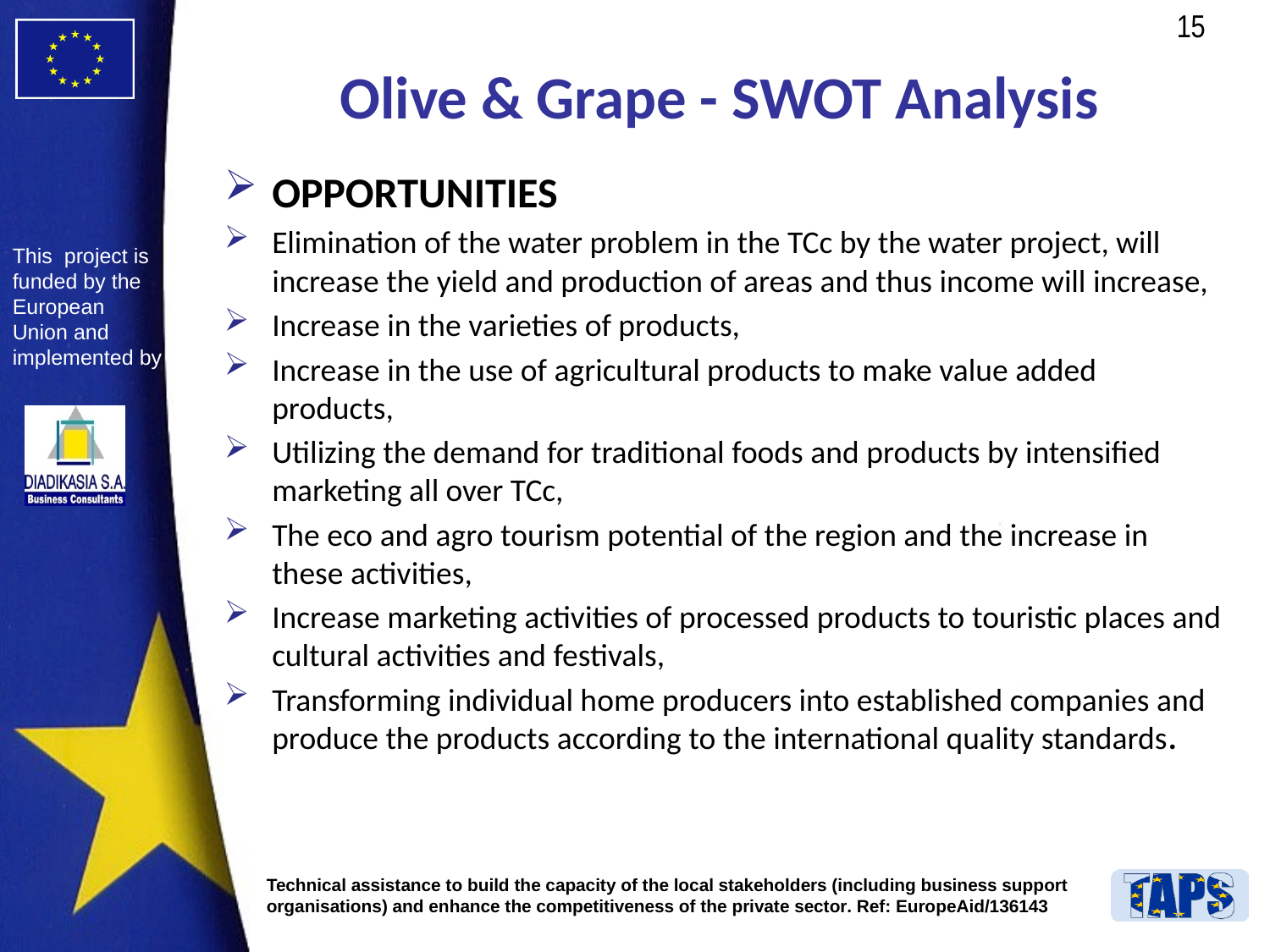

# Olive & Grape - SWOT Analysis
OPPORTUNITIES
Elimination of the water problem in the TCc by the water project, will increase the yield and production of areas and thus income will increase,
Increase in the varieties of products,
Increase in the use of agricultural products to make value added products,
Utilizing the demand for traditional foods and products by intensified marketing all over TCc,
The eco and agro tourism potential of the region and the increase in these activities,
Increase marketing activities of processed products to touristic places and cultural activities and festivals,
Transforming individual home producers into established companies and produce the products according to the international quality standards.